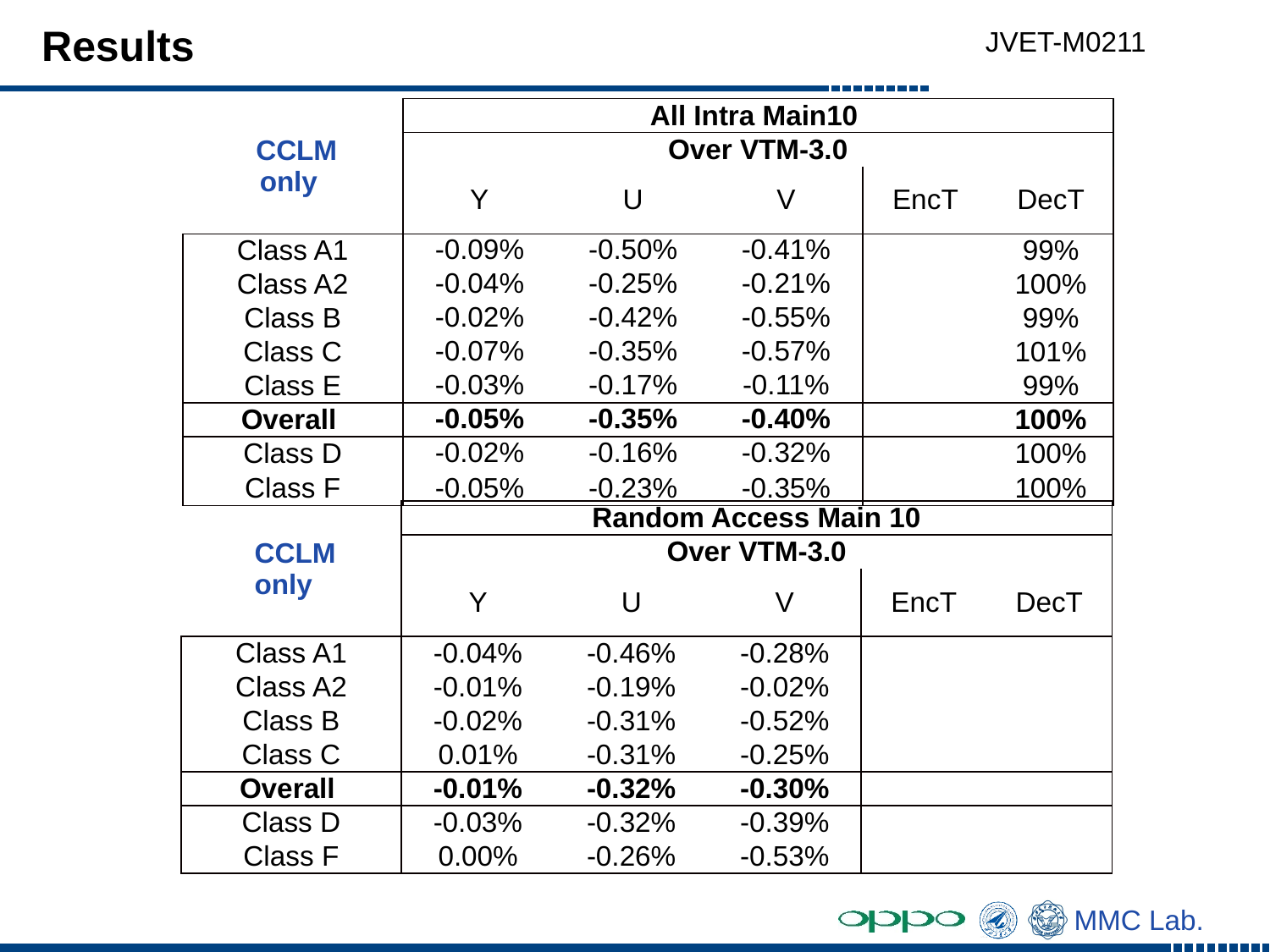

JVET-M0211
# Results
| CCLM only | All Intra Main10 |  |  |  |  |
| --- | --- | --- | --- | --- | --- |
|  | Over VTM-3.0 |  |  |  |  |
|  | Y | U | V | EncT | DecT |
| Class A1 | -0.09% | -0.50% | -0.41% |  | 99% |
| Class A2 | -0.04% | -0.25% | -0.21% |  | 100% |
| Class B | -0.02% | -0.42% | -0.55% |  | 99% |
| Class C | -0.07% | -0.35% | -0.57% |  | 101% |
| Class E | -0.03% | -0.17% | -0.11% |  | 99% |
| Overall | -0.05% | -0.35% | -0.40% |  | 100% |
| Class D | -0.02% | -0.16% | -0.32% |  | 100% |
| Class F | -0.05% | -0.23% | -0.35% |  | 100% |
| CCLM only | Random Access Main 10 |  |  |  |  |
| --- | --- | --- | --- | --- | --- |
|  | Over VTM-3.0 |  |  |  |  |
|  | Y | U | V | EncT | DecT |
| Class A1 | -0.04% | -0.46% | -0.28% |  |  |
| Class A2 | -0.01% | -0.19% | -0.02% |  |  |
| Class B | -0.02% | -0.31% | -0.52% |  |  |
| Class C | 0.01% | -0.31% | -0.25% |  |  |
| Overall | -0.01% | -0.32% | -0.30% |  |  |
| Class D | -0.03% | -0.32% | -0.39% |  |  |
| Class F | 0.00% | -0.26% | -0.53% |  |  |